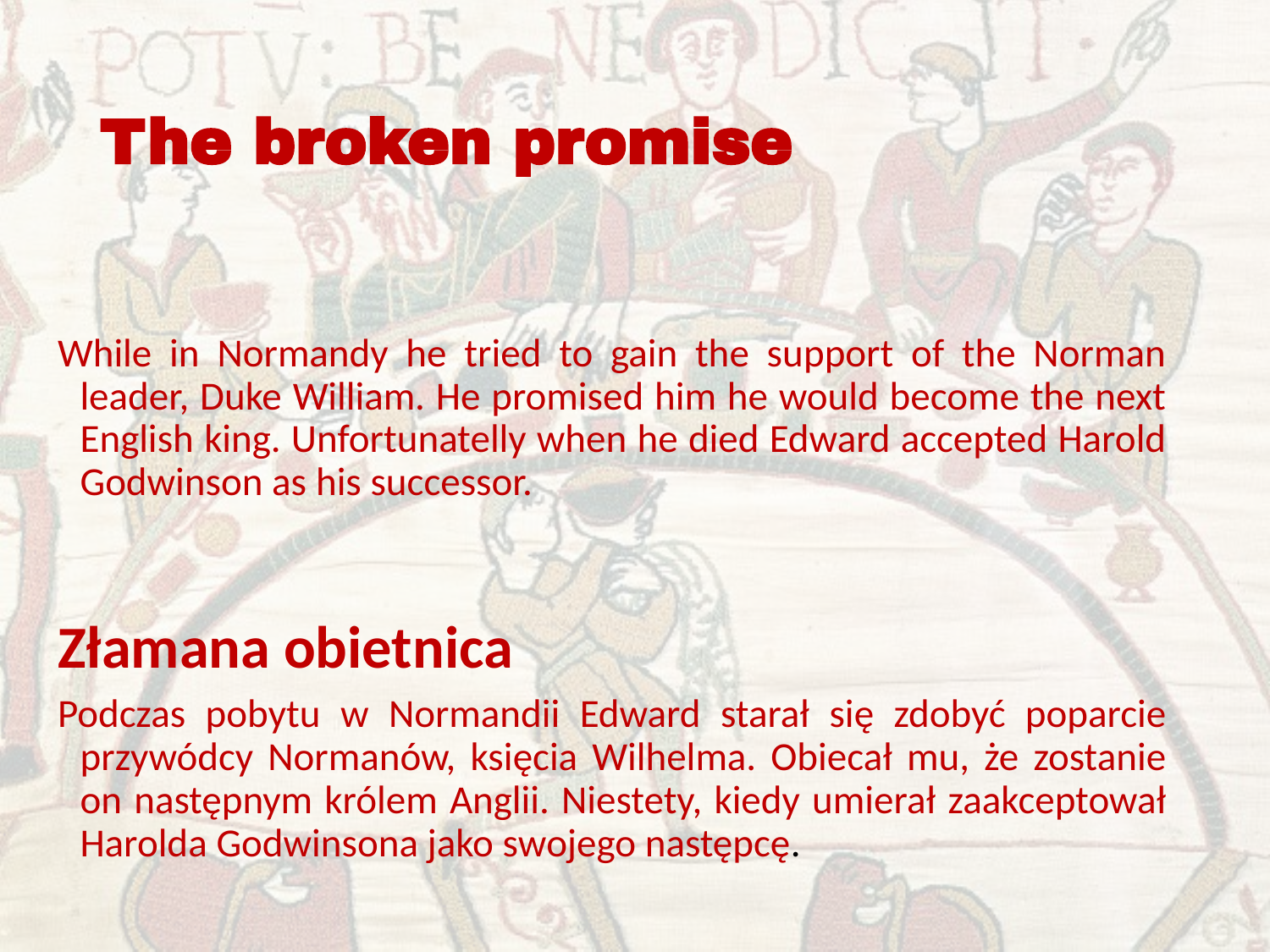

# The broken promise
While in Normandy he tried to gain the support of the Norman leader, Duke William. He promised him he would become the next English king. Unfortunatelly when he died Edward accepted Harold Godwinson as his successor.

Złamana obietnica
Podczas pobytu w Normandii Edward starał się zdobyć poparcie przywódcy Normanów, księcia Wilhelma. Obiecał mu, że zostanie on następnym królem Anglii. Niestety, kiedy umierał zaakceptował Harolda Godwinsona jako swojego następcę.